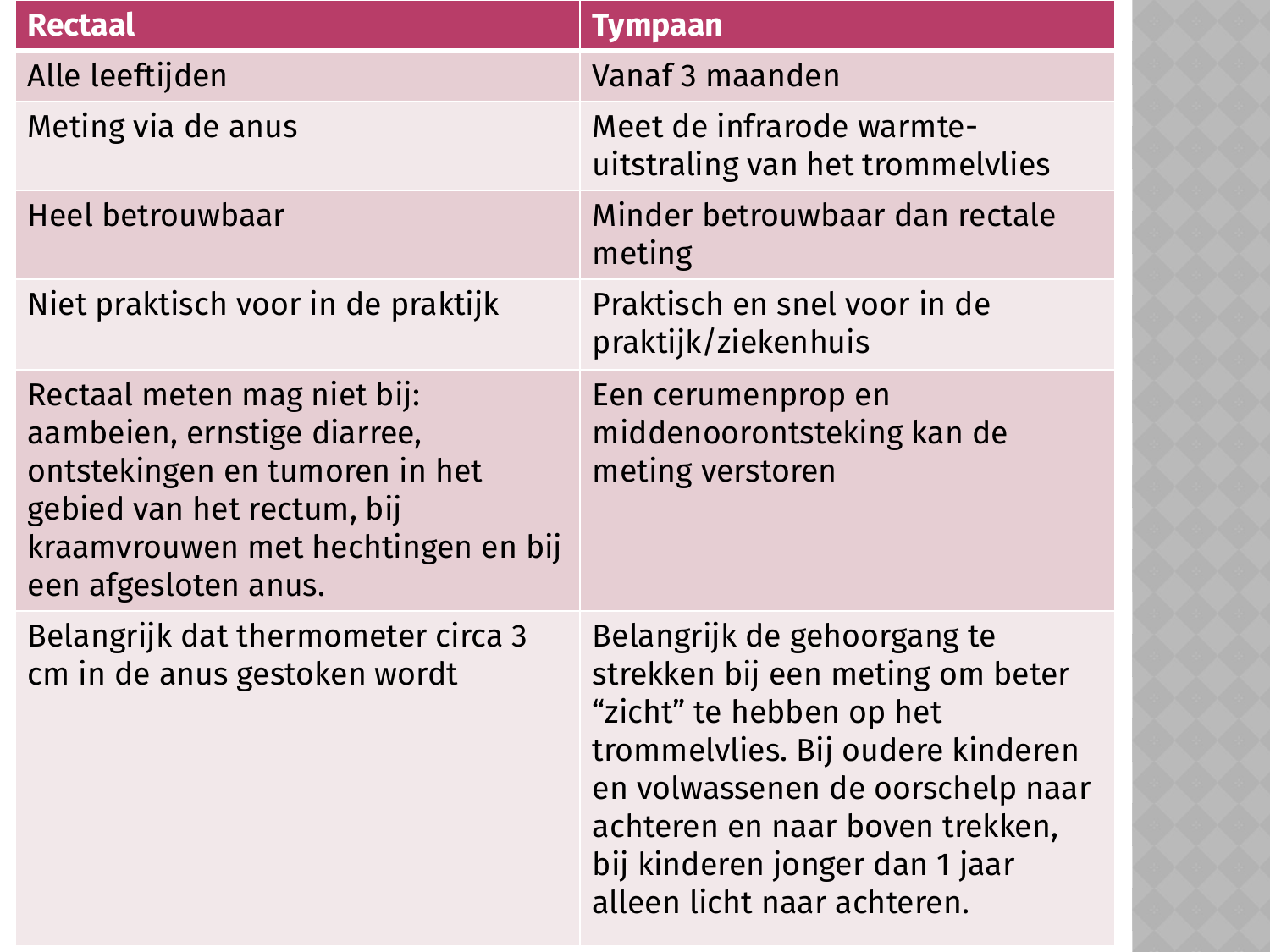

| Rectaal | Tympaan |
| --- | --- |
| Alle leeftijden | Vanaf 3 maanden |
| Meting via de anus | Meet de infrarode warmte-uitstraling van het trommelvlies |
| Heel betrouwbaar | Minder betrouwbaar dan rectale meting |
| Niet praktisch voor in de praktijk | Praktisch en snel voor in de praktijk/ziekenhuis |
| Rectaal meten mag niet bij: aambeien, ernstige diarree, ontstekingen en tumoren in het gebied van het rectum, bij kraamvrouwen met hechtingen en bij een afgesloten anus. | Een cerumenprop en middenoorontsteking kan de meting verstoren |
| Belangrijk dat thermometer circa 3 cm in de anus gestoken wordt | Belangrijk de gehoorgang te strekken bij een meting om beter “zicht” te hebben op het trommelvlies. Bij oudere kinderen en volwassenen de oorschelp naar achteren en naar boven trekken, bij kinderen jonger dan 1 jaar alleen licht naar achteren. |
#